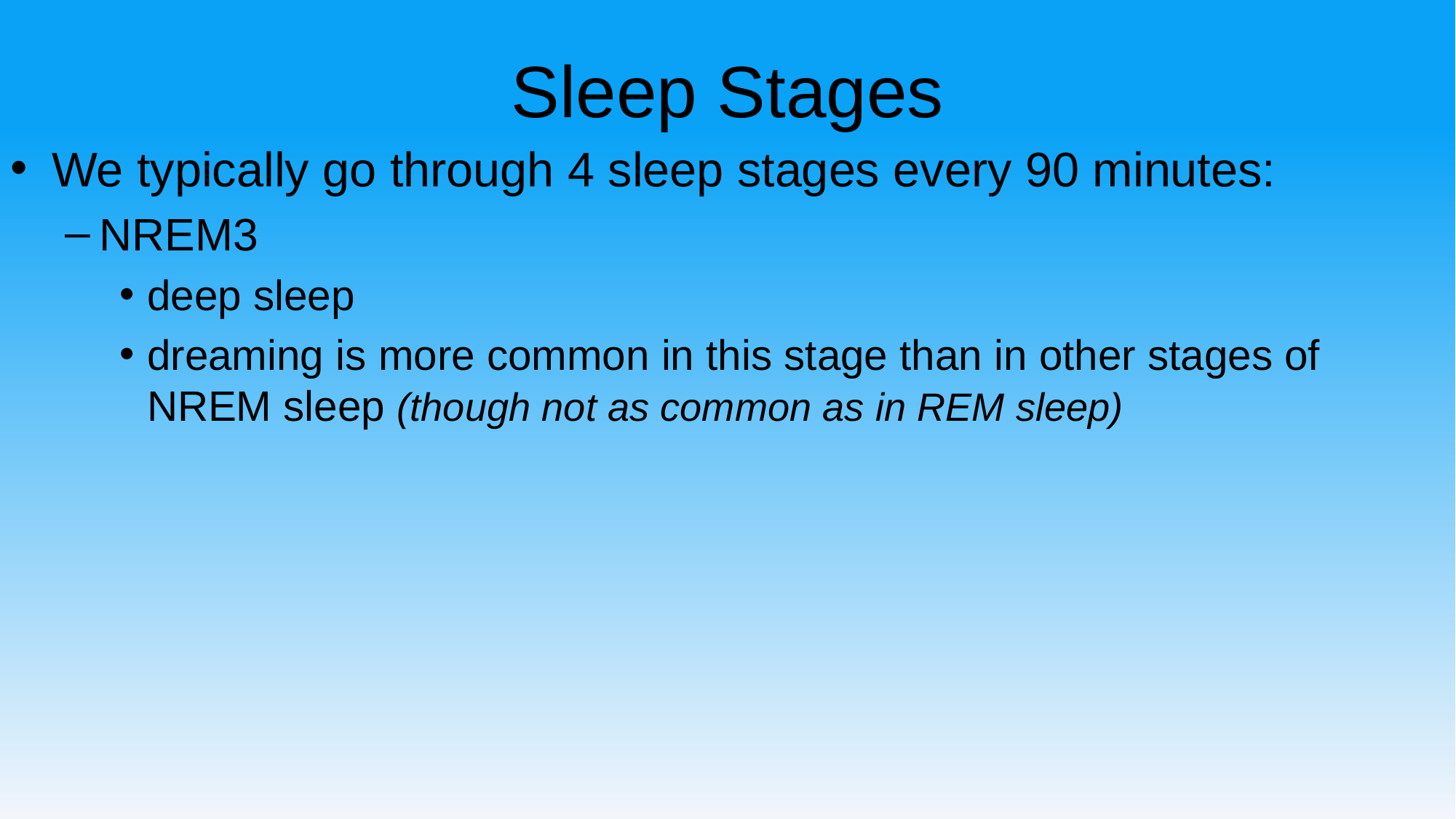

# Sleep Stages

We typically go through 4 sleep stages every 90 minutes:
NREM3
deep sleep
dreaming is more common in this stage than in other stages of NREM sleep (though not as common as in REM sleep)